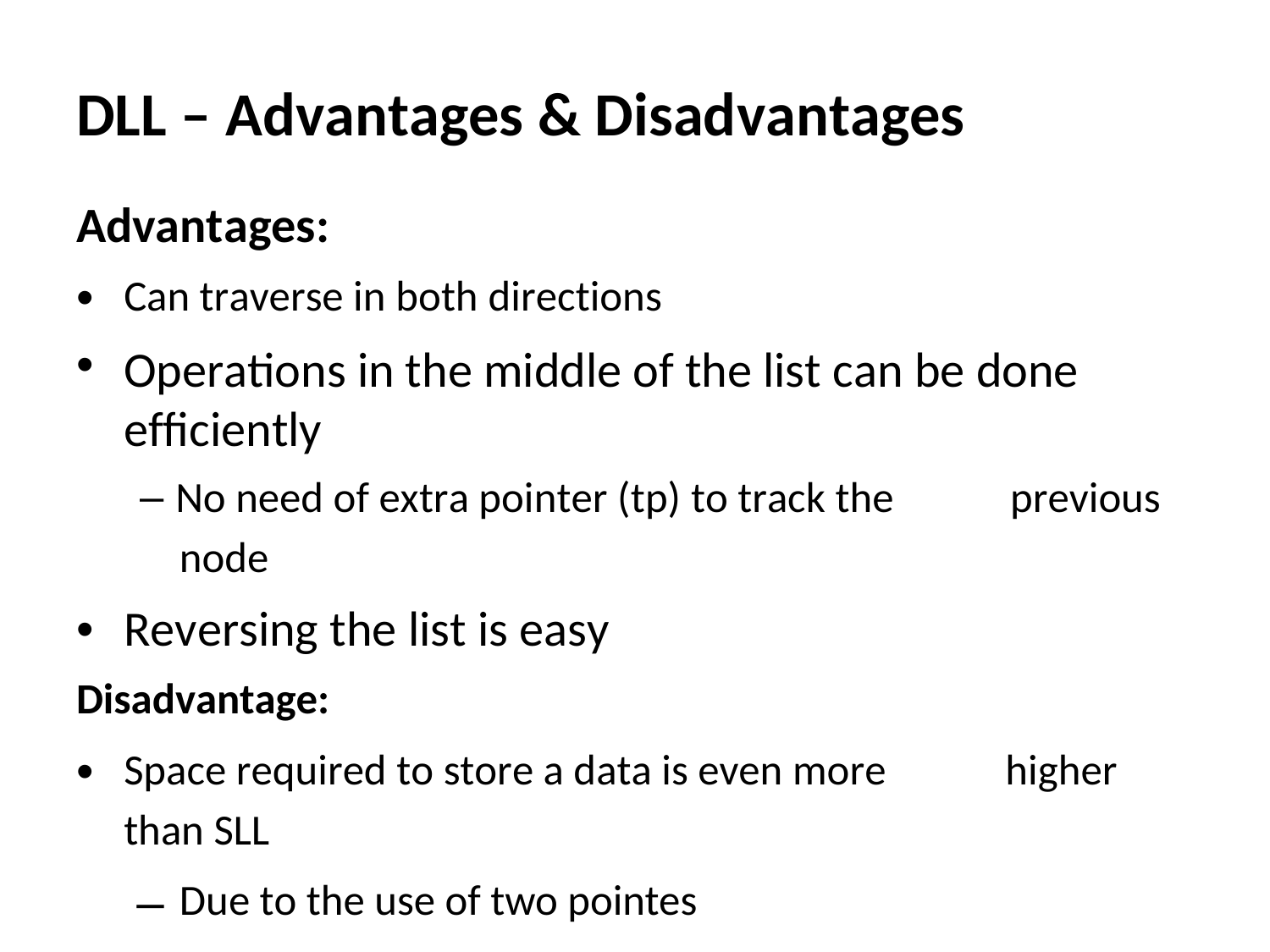

DLL – Advantages & Disadvantages
Advantages:
•
•
Can traverse in both directions
Operations in the middle of the list can be done efficiently
– No need of extra pointer (tp) to track the
node
Reversing the list is easy
previous
•
Disadvantage:
•
Space required to store a data is even more
than SLL
higher
       –
Due to the use of two pointes